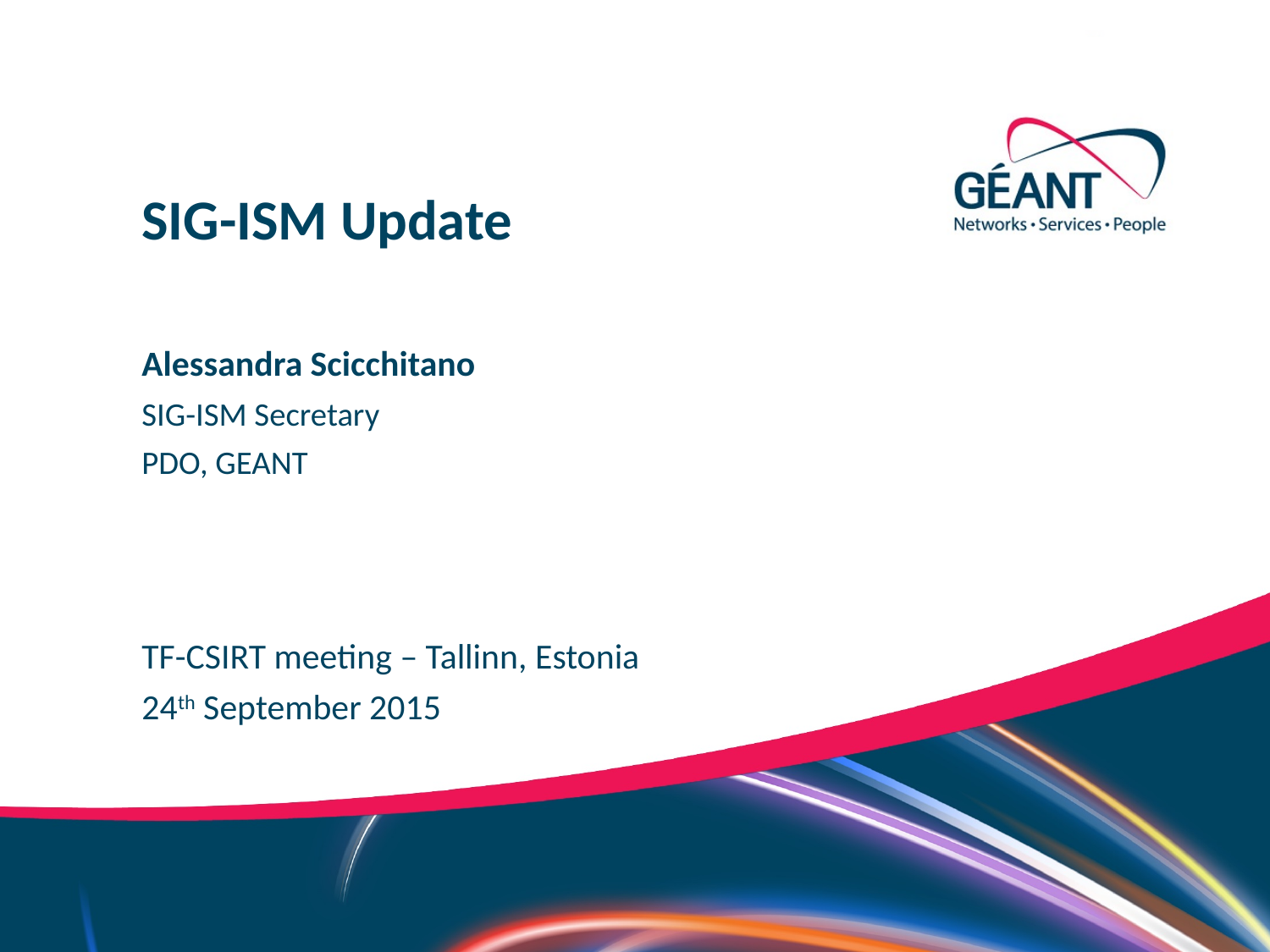

SIG-ISM Update

Alessandra Scicchitano
SIG-ISM Secretary
PDO, GEANT

TF-CSIRT meeting – Tallinn, Estonia
24th September 2015